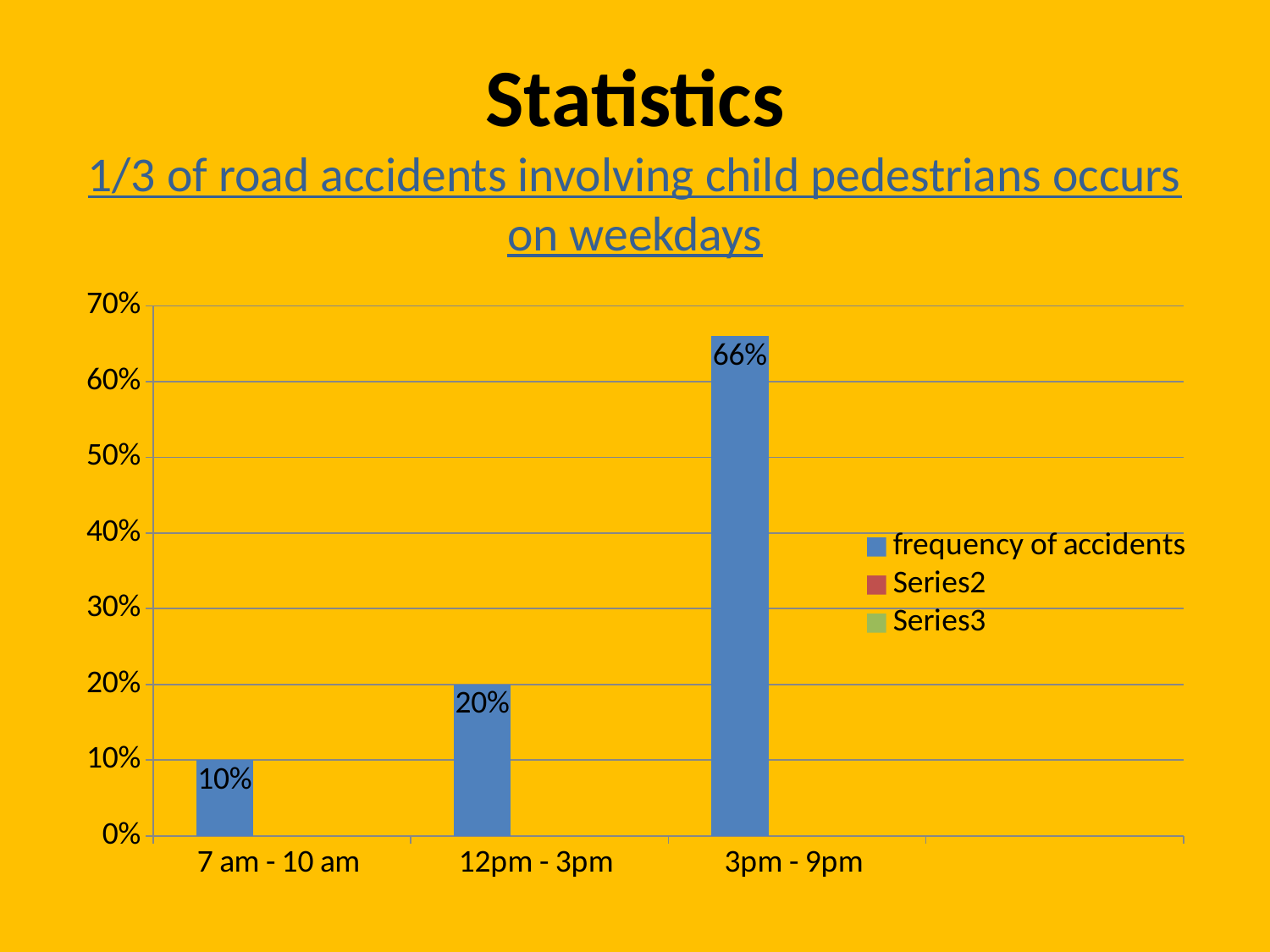

# Statistics 1/3 of road accidents involving child pedestrians occurs on weekdays

### Chart

| Category | frequency of accidents |  |  |
|---|---|---|---|
| 7 am - 10 am  | 0.1 | None | None |
| 12pm - 3pm  | 0.2 | None | None |
| 3pm - 9pm  | 0.6600000000000004 | None | None |